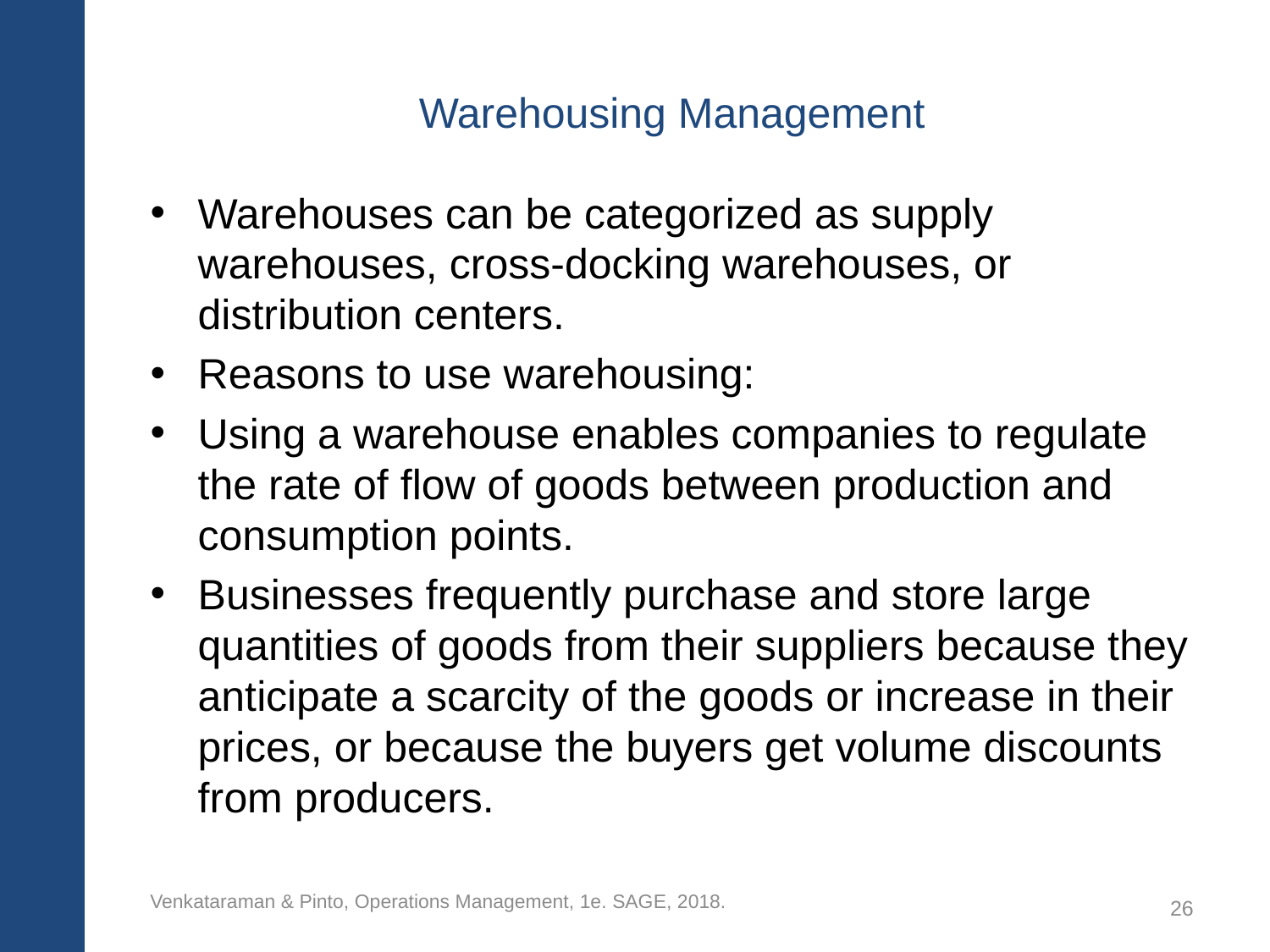

# Warehousing Management
Warehouses can be categorized as supply warehouses, cross-docking warehouses, or distribution centers.
Reasons to use warehousing:
Using a warehouse enables companies to regulate the rate of flow of goods between production and consumption points.
Businesses frequently purchase and store large quantities of goods from their suppliers because they anticipate a scarcity of the goods or increase in their prices, or because the buyers get volume discounts from producers.
Venkataraman & Pinto, Operations Management, 1e. SAGE, 2018.
26